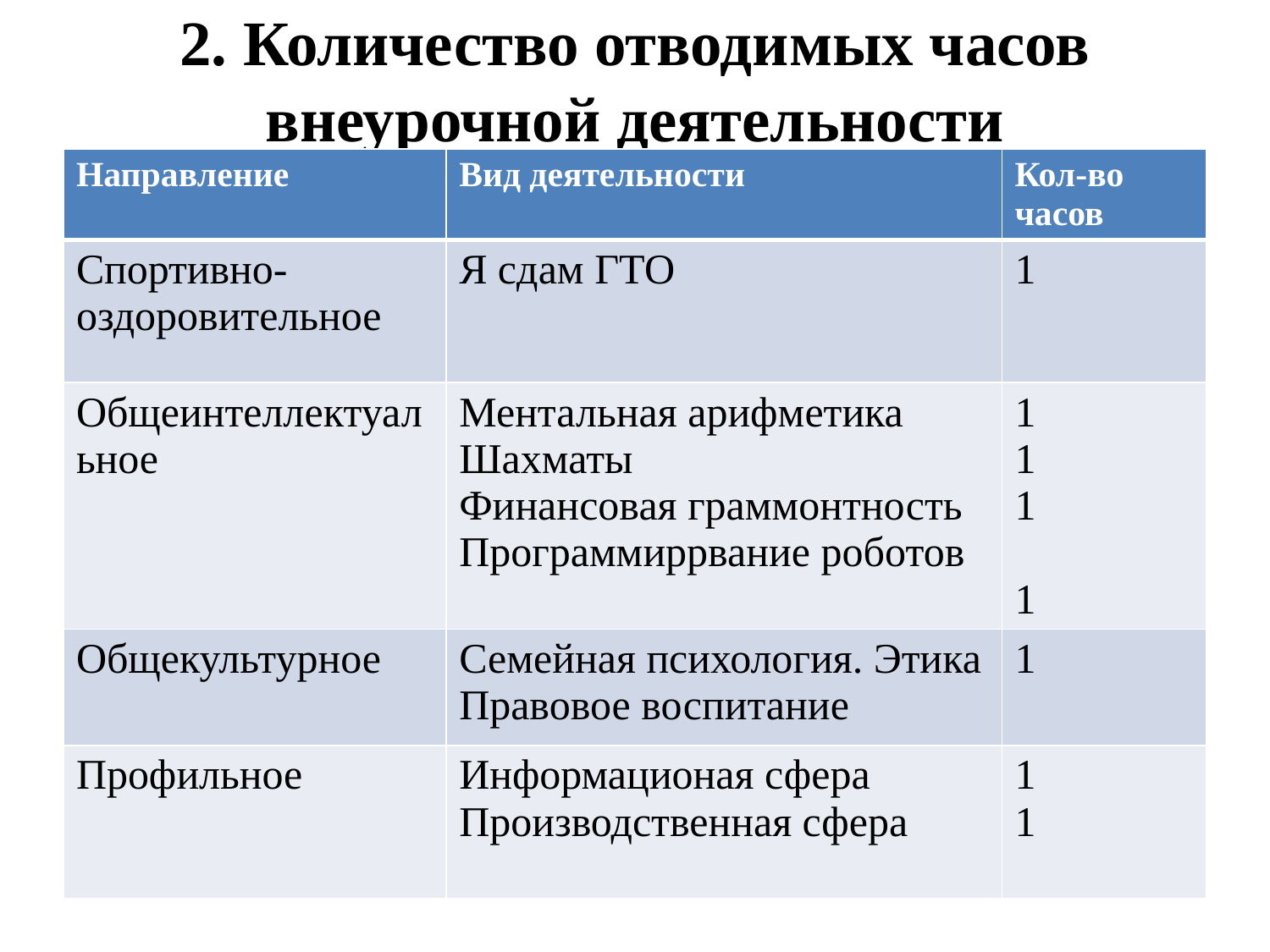

# 2. Количество отводимых часов внеурочной деятельности
| Направление | Вид деятельности | Кол-во часов |
| --- | --- | --- |
| Спортивно-оздоровительное | Я сдам ГТО | 1 |
| Общеинтеллектуальное | Ментальная арифметика Шахматы Финансовая граммонтность Программиррвание роботов | 1 1 1 1 |
| Общекультурное | Семейная психология. Этика Правовое воспитание | 1 |
| Профильное | Информационая сфера Производственная сфера | 1 1 |